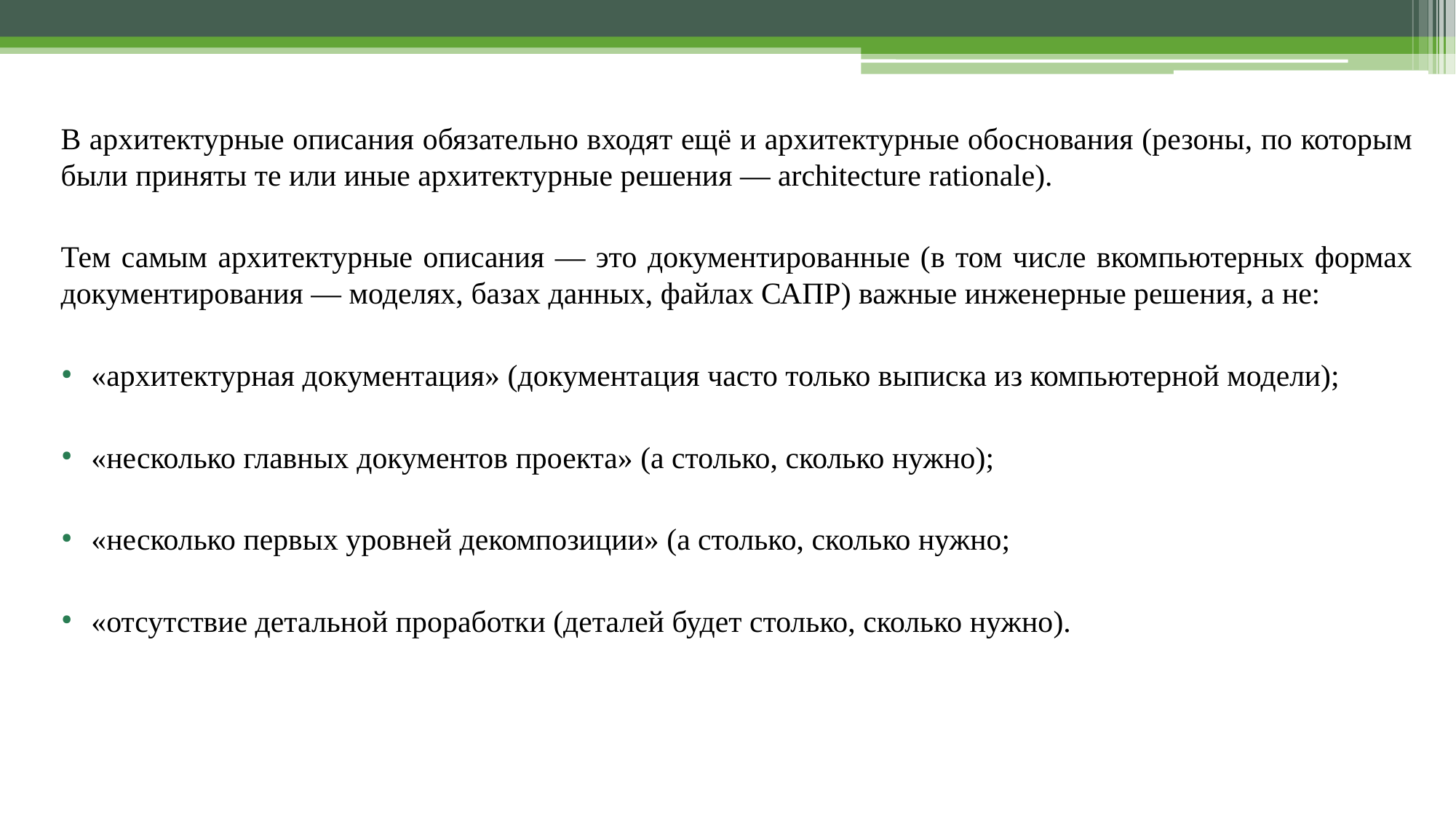

В архитектурные описания обязательно входят ещё и архитектурные обоснования (резоны, по которым были приняты те или иные архитектурные решения — architecture rationale).

Тем самым архитектурные описания — это документированные (в том числе вкомпьютерных формах документирования — моделях, базах данных, файлах САПР) важные инженерные решения, а не:

«архитектурная документация» (документация часто только выписка из компьютерной модели);

«несколько главных документов проекта» (а столько, сколько нужно);

«несколько первых уровней декомпозиции» (а столько, сколько нужно;

«отсутствие детальной проработки (деталей будет столько, сколько нужно).